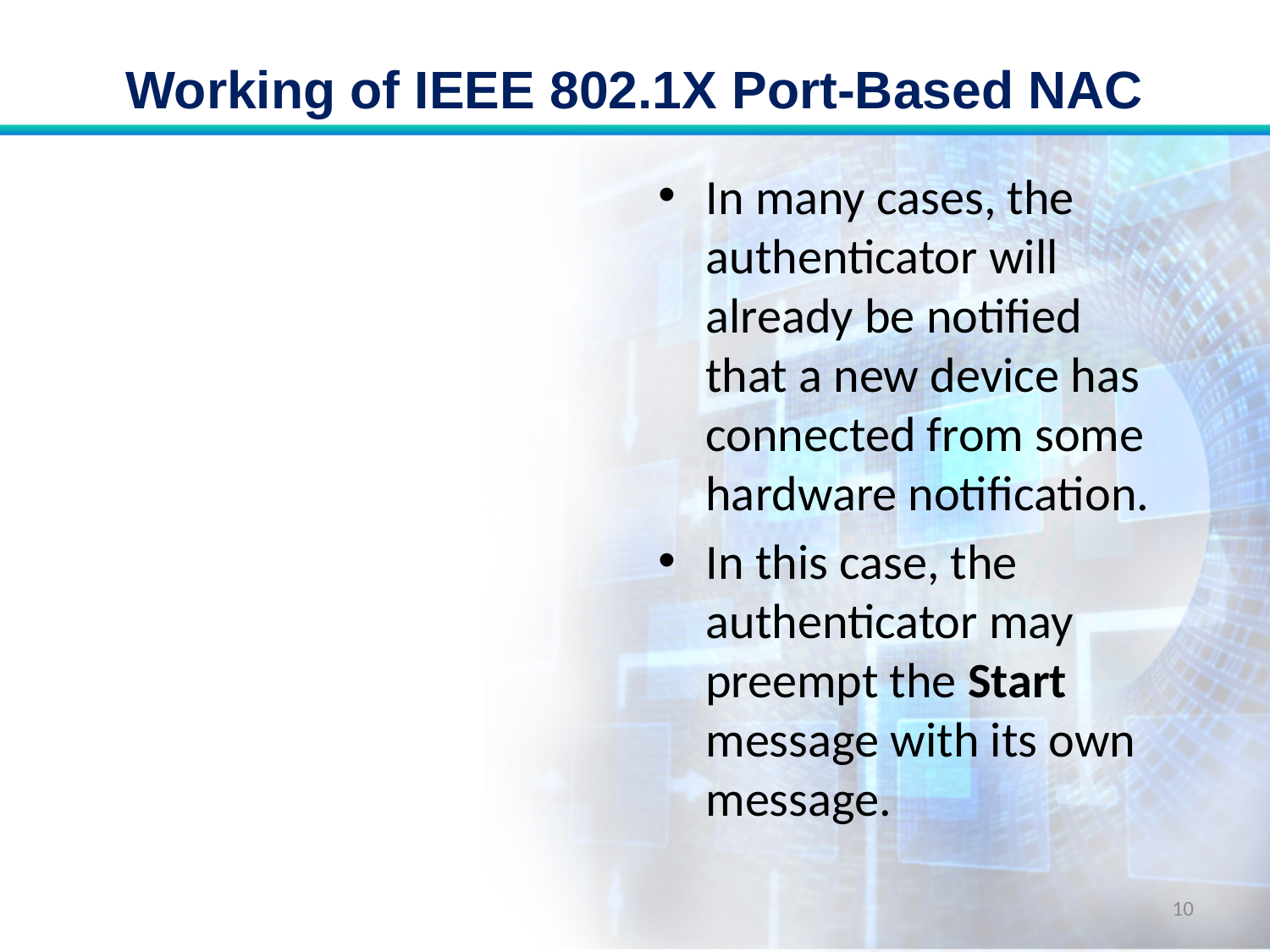

# Working of IEEE 802.1X Port-Based NAC
In many cases, the authenticator will already be notified that a new device has connected from some hardware notification.
In this case, the authenticator may preempt the Start message with its own message.

10